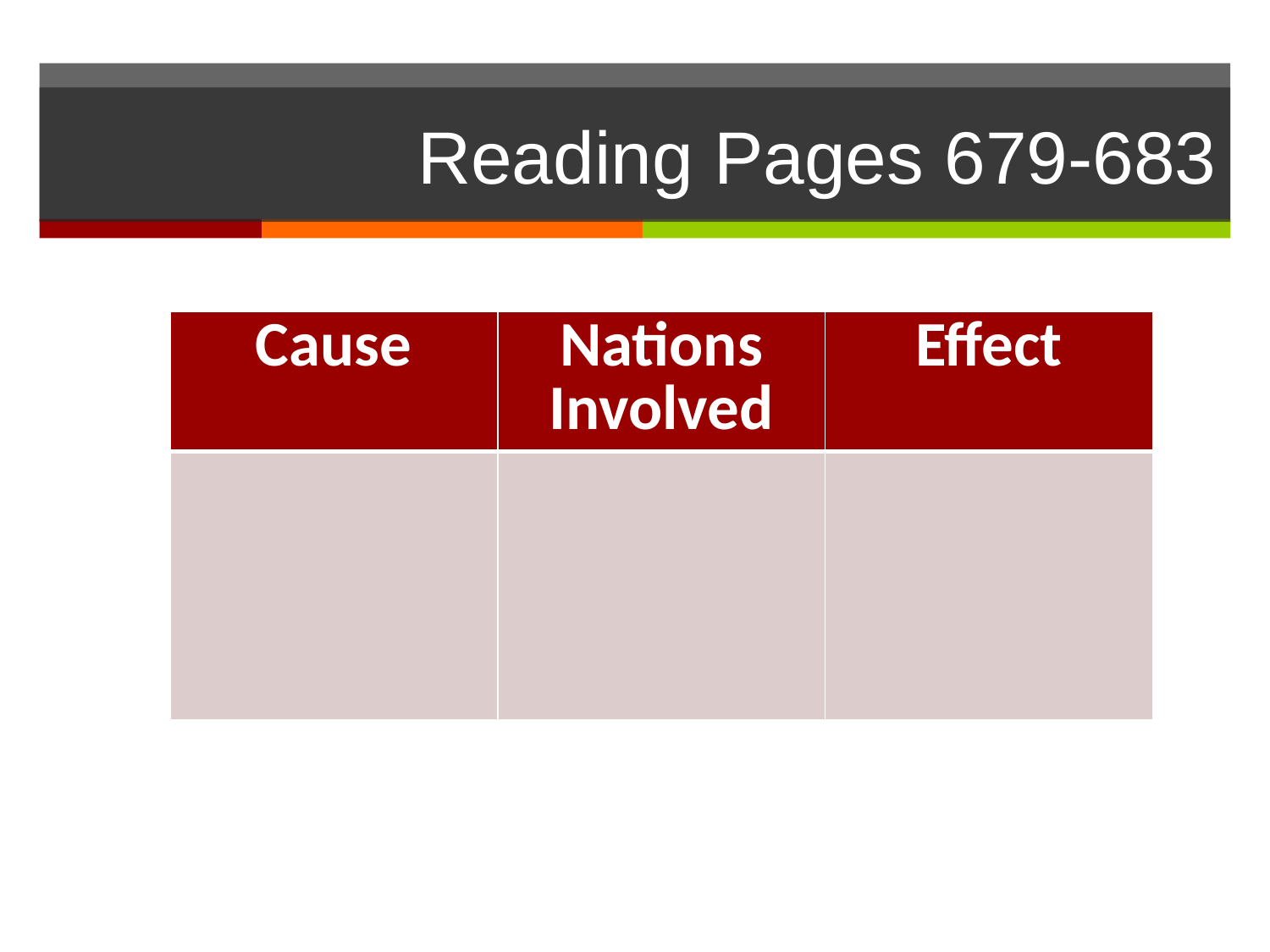

# Reading Pages 679-683
| Cause | Nations Involved | Effect |
| --- | --- | --- |
|  |  |  |